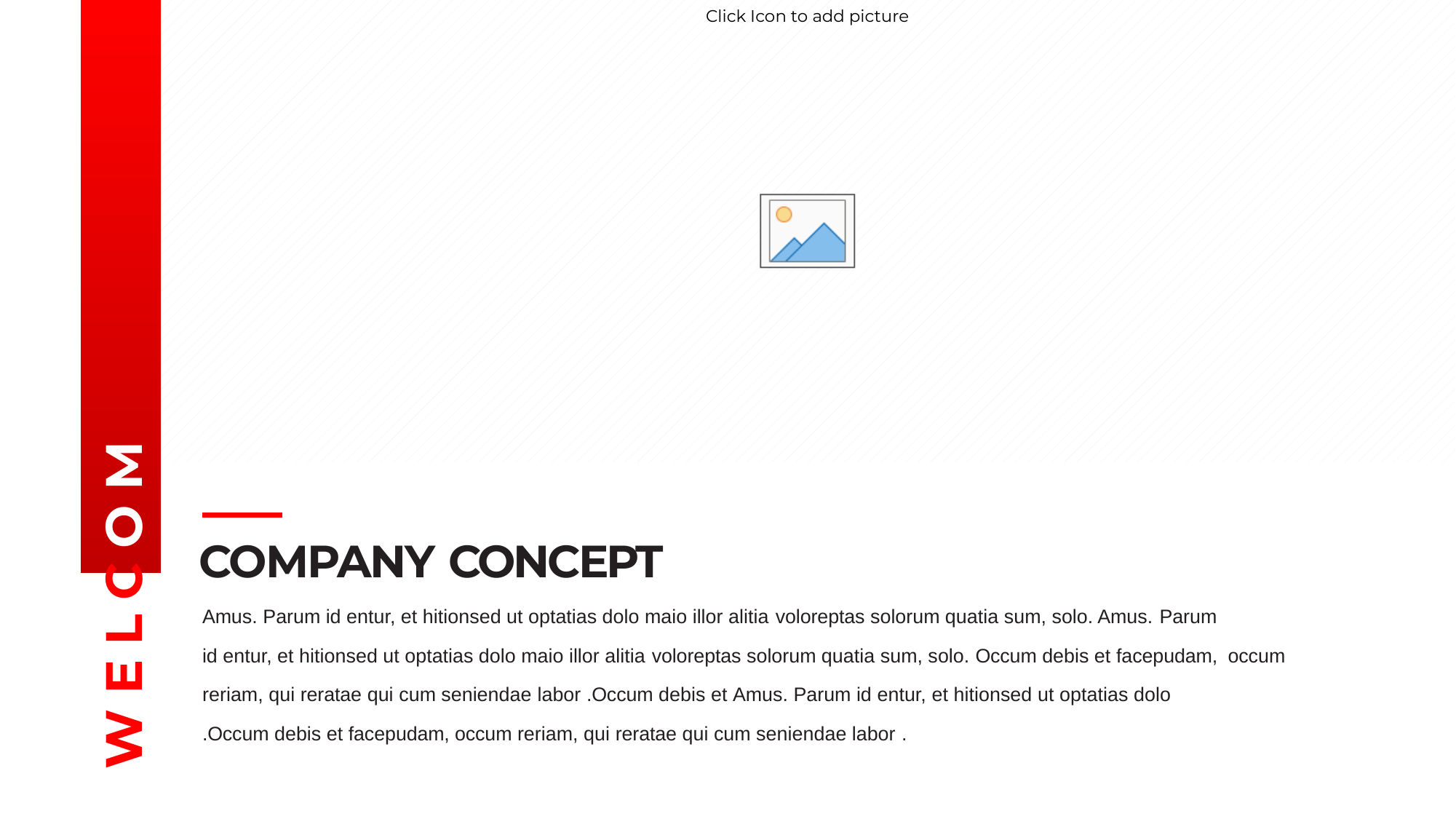

W E L C O M E

COMPANY CONCEPT
Amus. Parum id entur, et hitionsed ut optatias dolo maio illor alitia voloreptas solorum quatia sum, solo. Amus. Parum
id entur, et hitionsed ut optatias dolo maio illor alitia voloreptas solorum quatia sum, solo. Occum debis et facepudam,  occum reriam, qui reratae qui cum seniendae labor .Occum debis et Amus. Parum id entur, et hitionsed ut optatias dolo
.Occum debis et facepudam, occum reriam, qui reratae qui cum seniendae labor .